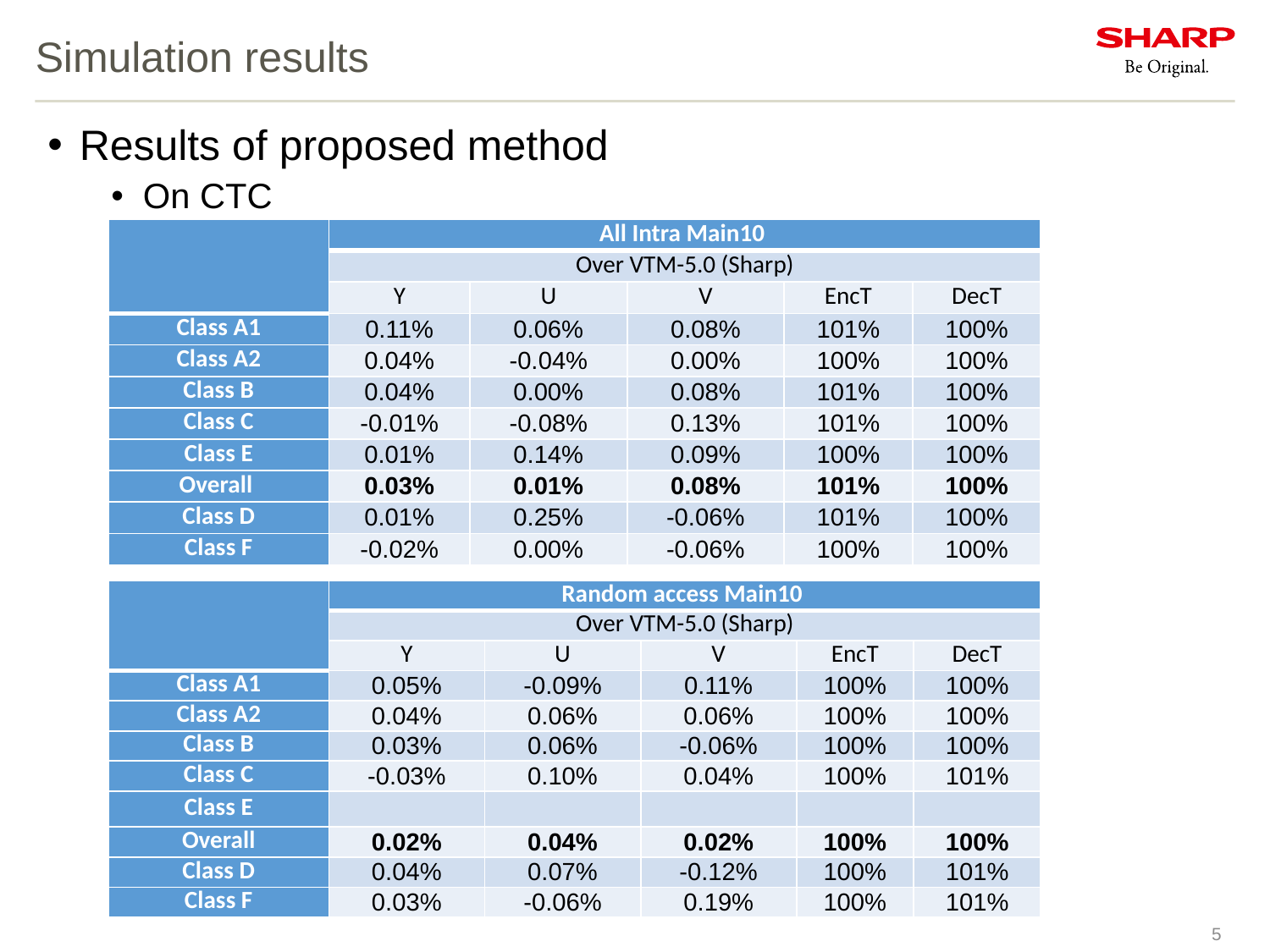

# Simulation results
Results of proposed method
On CTC

|  | All Intra Main10 |  |  |  |  |
| --- | --- | --- | --- | --- | --- |
|  | Over VTM-5.0 (Sharp) |  |  |  |  |
|  | Y | U | V | EncT | DecT |
| Class A1 | 0.11% | 0.06% | 0.08% | 101% | 100% |
| Class A2 | 0.04% | -0.04% | 0.00% | 100% | 100% |
| Class B | 0.04% | 0.00% | 0.08% | 101% | 100% |
| Class C | -0.01% | -0.08% | 0.13% | 101% | 100% |
| Class E | 0.01% | 0.14% | 0.09% | 100% | 100% |
| Overall | 0.03% | 0.01% | 0.08% | 101% | 100% |
| Class D | 0.01% | 0.25% | -0.06% | 101% | 100% |
| Class F | -0.02% | 0.00% | -0.06% | 100% | 100% |
|  | Random access Main10 |  |  |  |  |
| --- | --- | --- | --- | --- | --- |
|  | Over VTM-5.0 (Sharp) |  |  |  |  |
|  | Y | U | V | EncT | DecT |
| Class A1 | 0.05% | -0.09% | 0.11% | 100% | 100% |
| Class A2 | 0.04% | 0.06% | 0.06% | 100% | 100% |
| Class B | 0.03% | 0.06% | -0.06% | 100% | 100% |
| Class C | -0.03% | 0.10% | 0.04% | 100% | 101% |
| Class E |  |  |  |  |  |
| Overall | 0.02% | 0.04% | 0.02% | 100% | 100% |
| Class D | 0.04% | 0.07% | -0.12% | 100% | 101% |
| Class F | 0.03% | -0.06% | 0.19% | 100% | 101% |
5